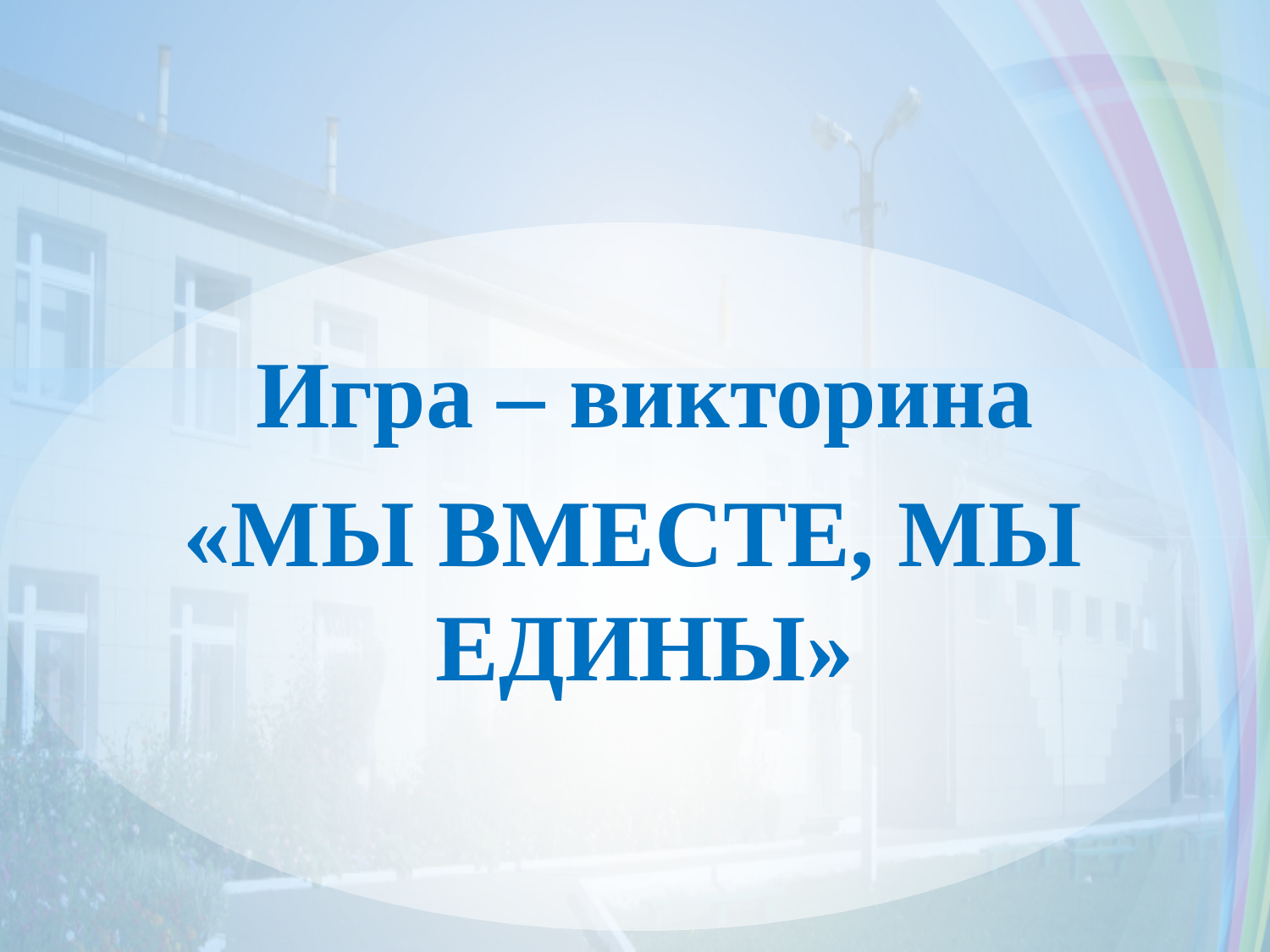

Игра – викторина
«МЫ ВМЕСТЕ, МЫ  ЕДИНЫ»